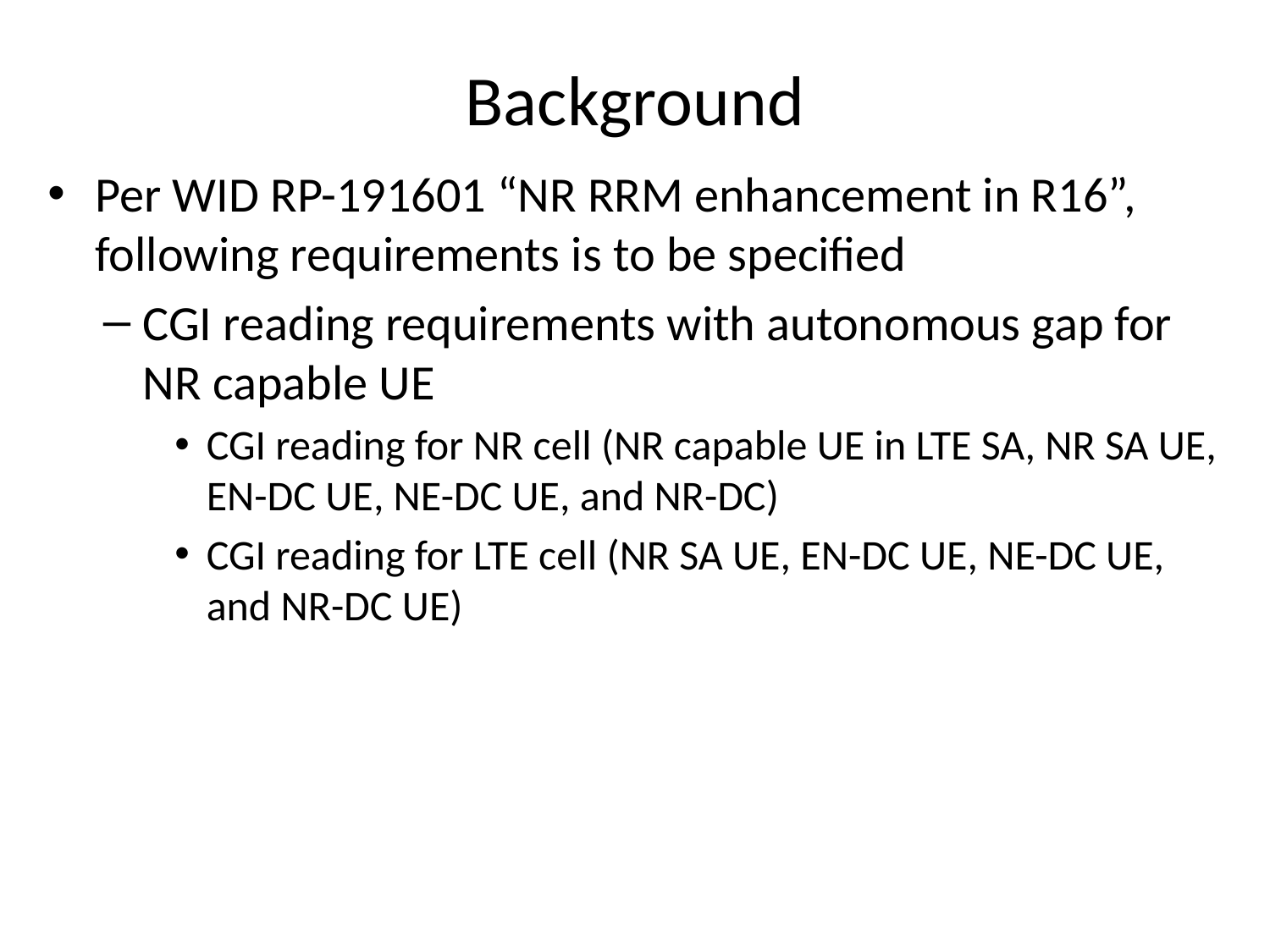

# Background
Per WID RP-191601 “NR RRM enhancement in R16”, following requirements is to be specified
CGI reading requirements with autonomous gap for NR capable UE
CGI reading for NR cell (NR capable UE in LTE SA, NR SA UE, EN-DC UE, NE-DC UE, and NR-DC)
CGI reading for LTE cell (NR SA UE, EN-DC UE, NE-DC UE, and NR-DC UE)

2